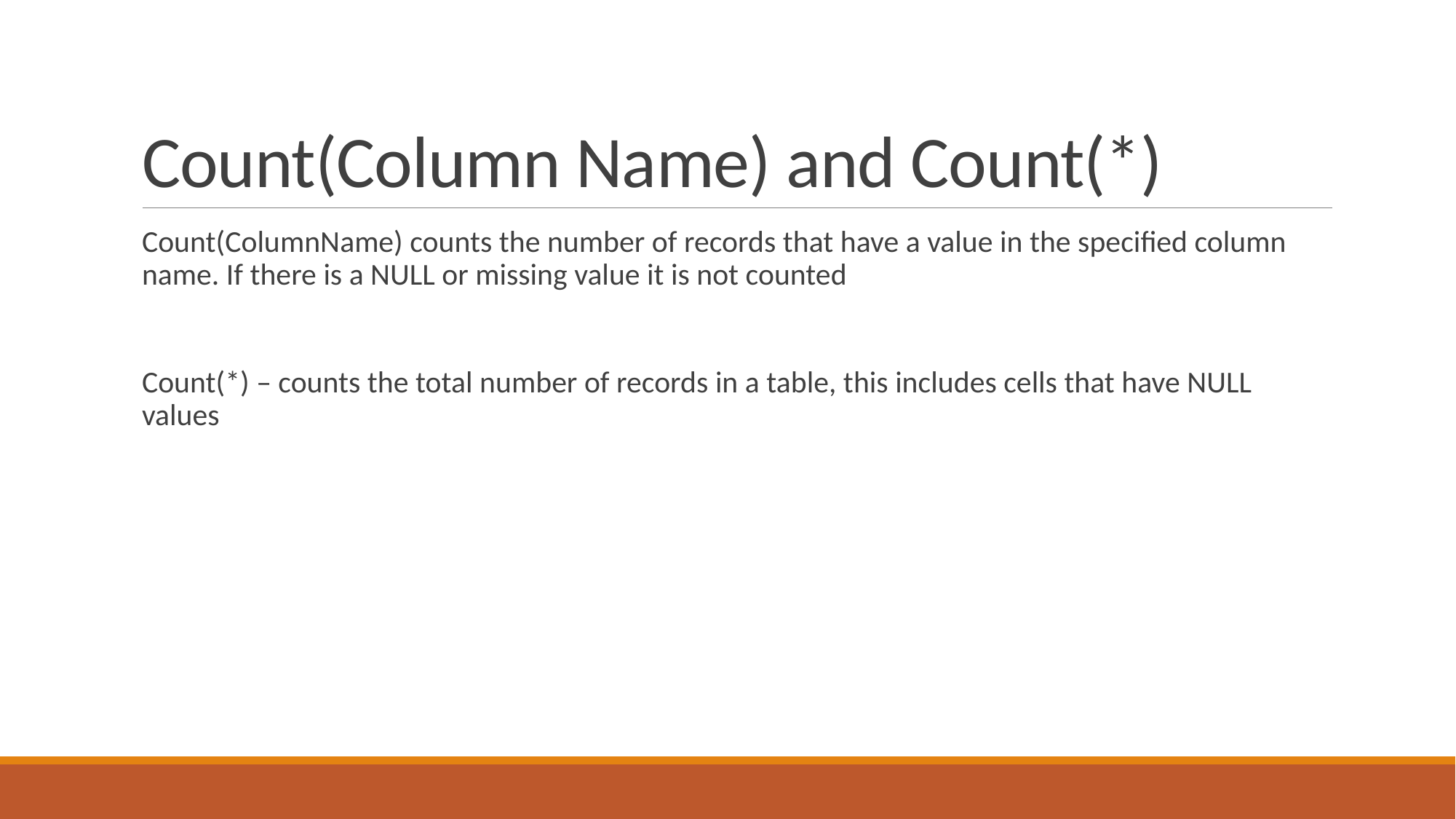

# Count(Column Name) and Count(*)
Count(ColumnName) counts the number of records that have a value in the specified column name. If there is a NULL or missing value it is not counted

Count(*) – counts the total number of records in a table, this includes cells that have NULL values